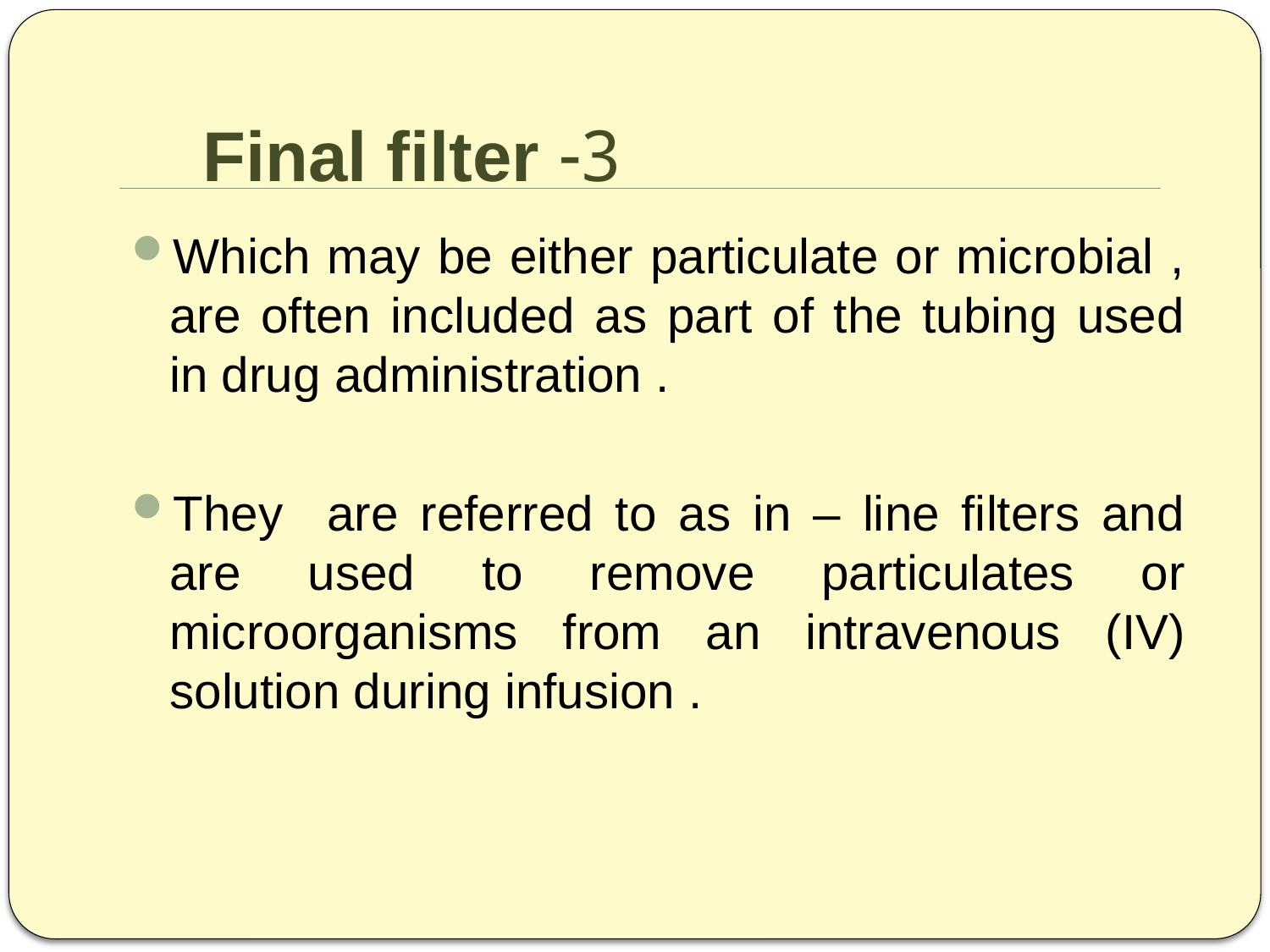

# 3- Final filter
Which may be either particulate or microbial , are often included as part of the tubing used in drug administration .

They  are referred to as in – line filters and are used to remove particulates or microorganisms from an intravenous (IV) solution during infusion .